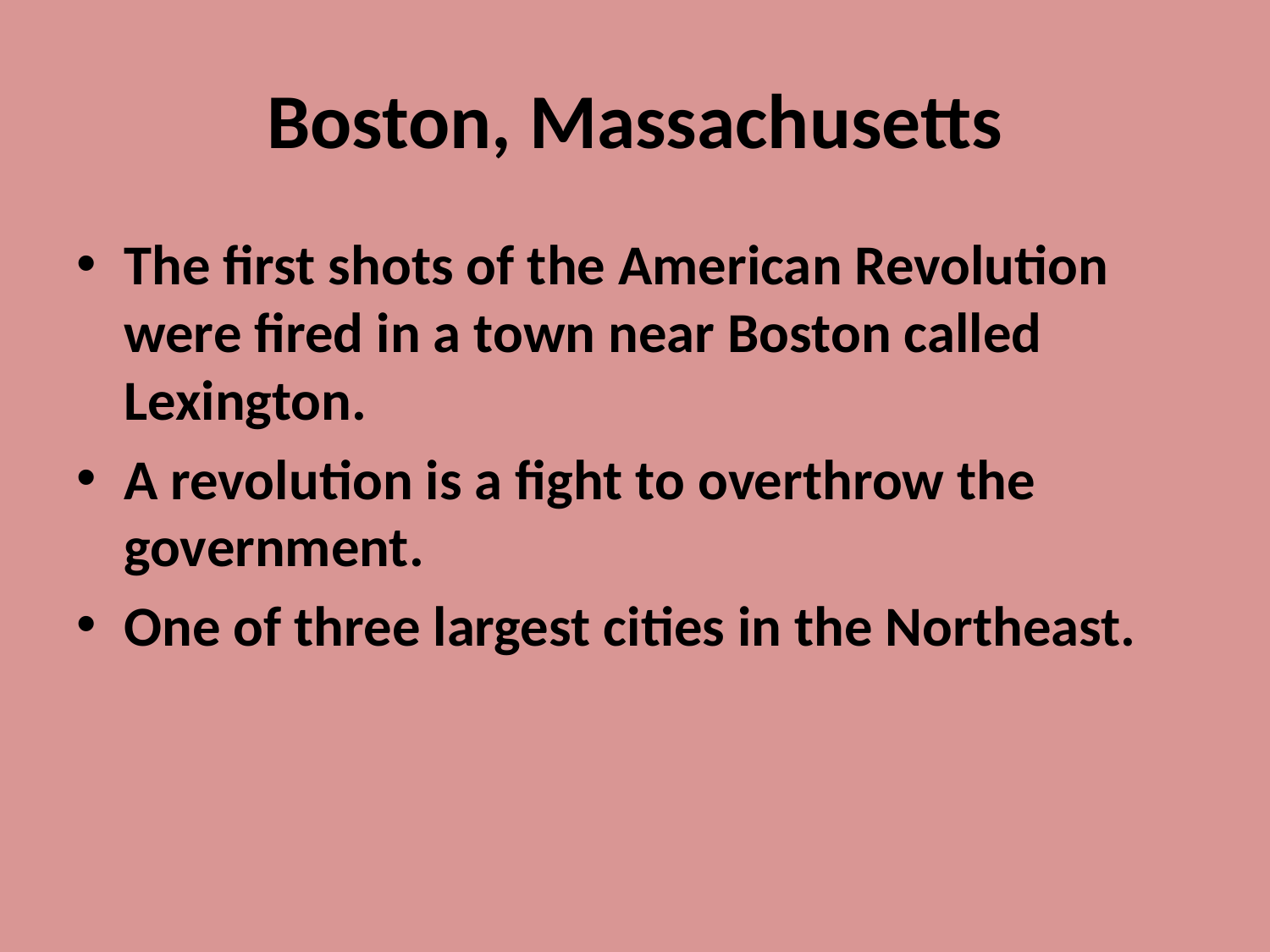

# Boston, Massachusetts
The first shots of the American Revolution were fired in a town near Boston called Lexington.
A revolution is a fight to overthrow the government.
One of three largest cities in the Northeast.